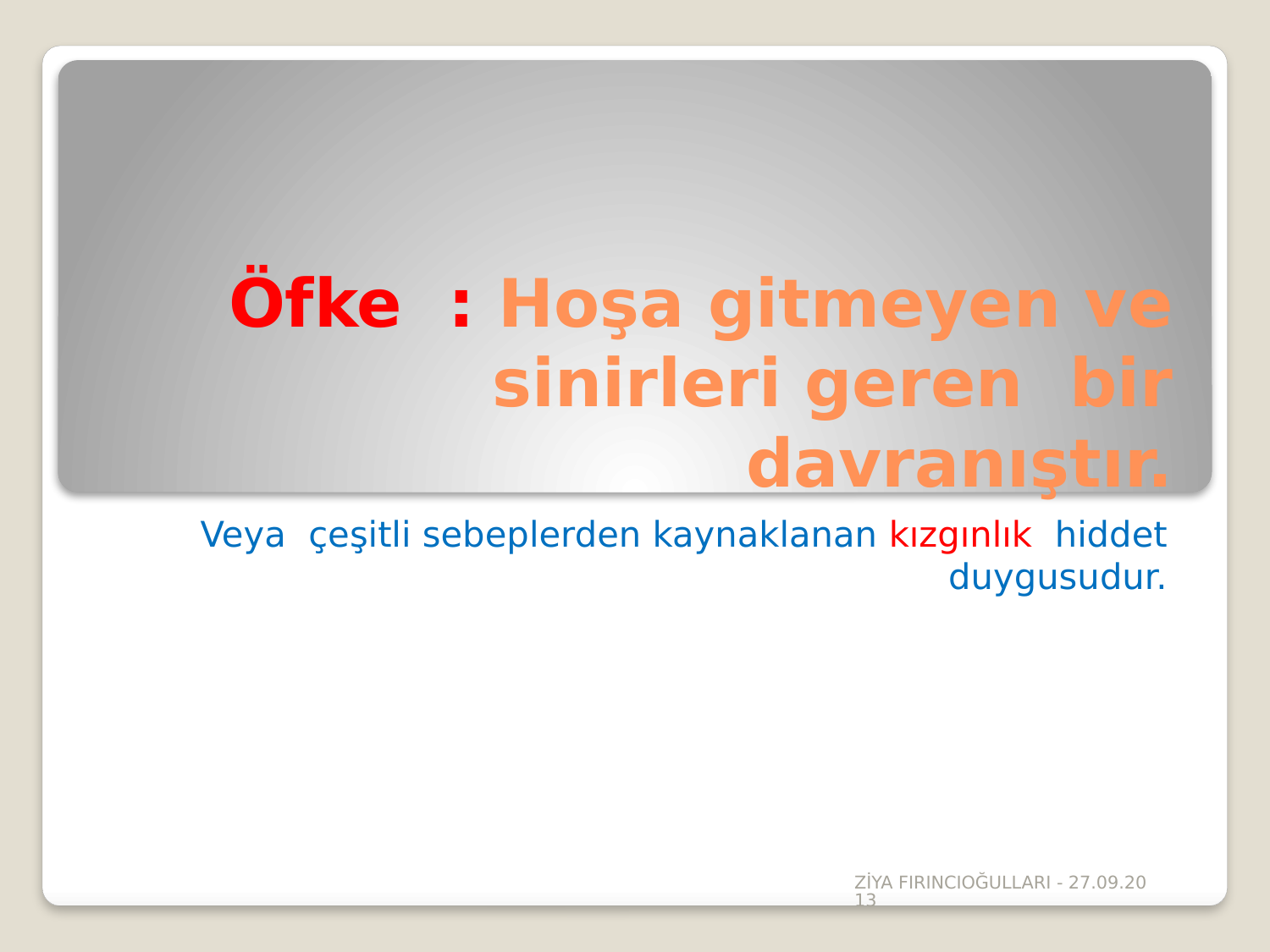

# Öfke  : Hoşa gitmeyen ve sinirleri geren  bir davranıştır.
Veya  çeşitli sebeplerden kaynaklanan kızgınlık  hiddet duygusudur.
ZİYA FIRINCIOĞULLARI - 27.09.2013